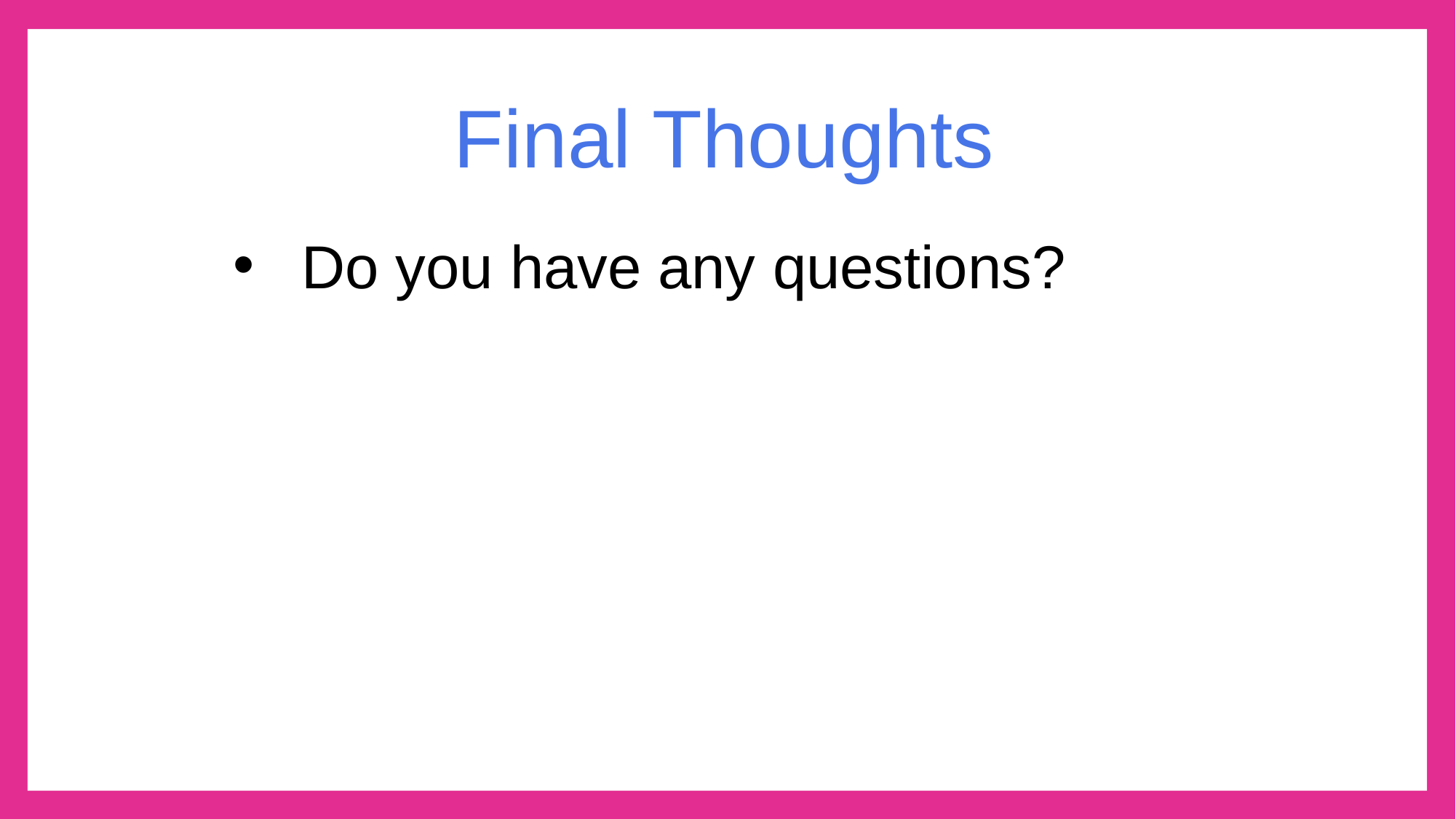

Final Thoughts
Do you have any questions?